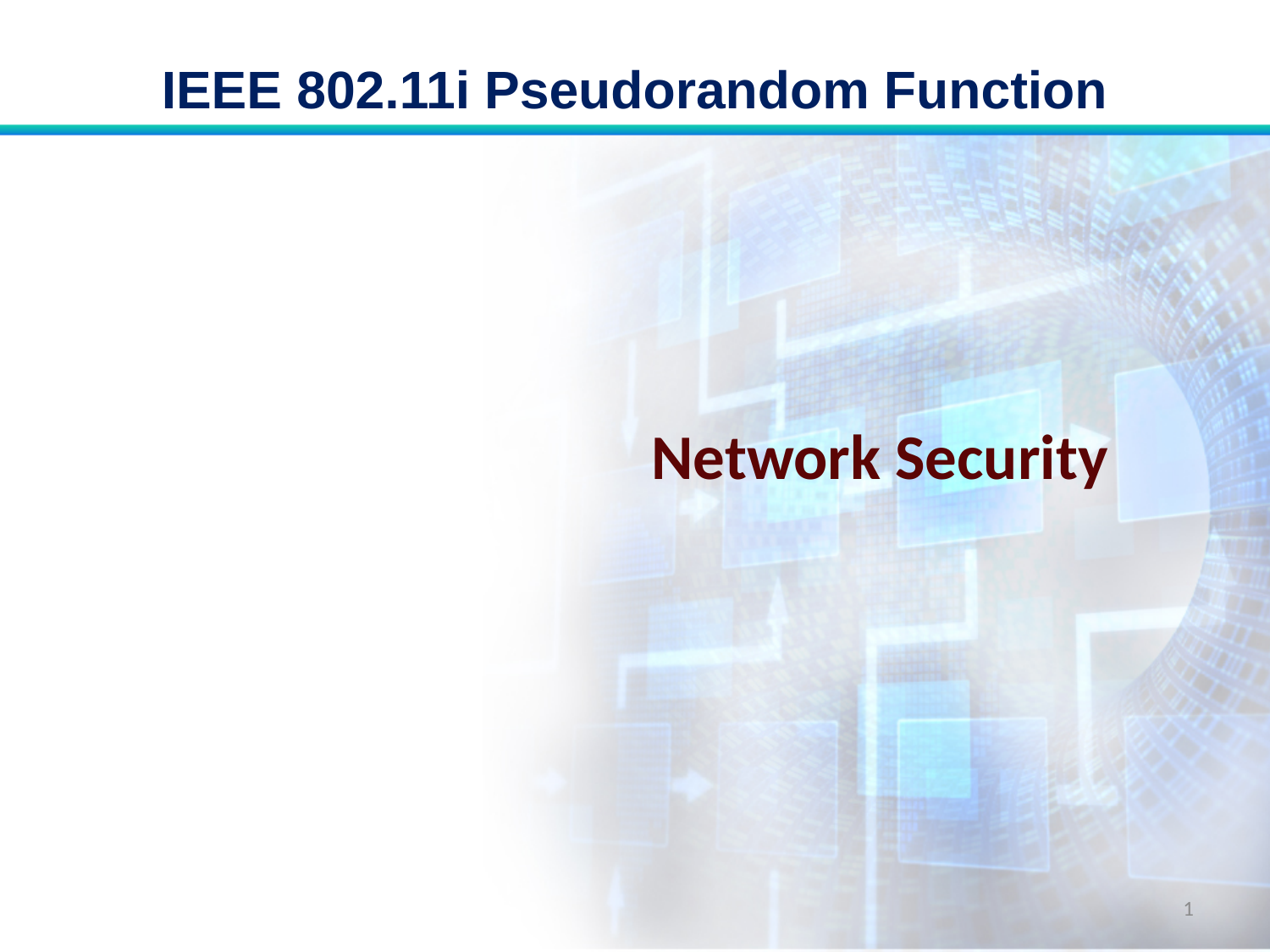

# IEEE 802.11i Pseudorandom Function
Network Security
1